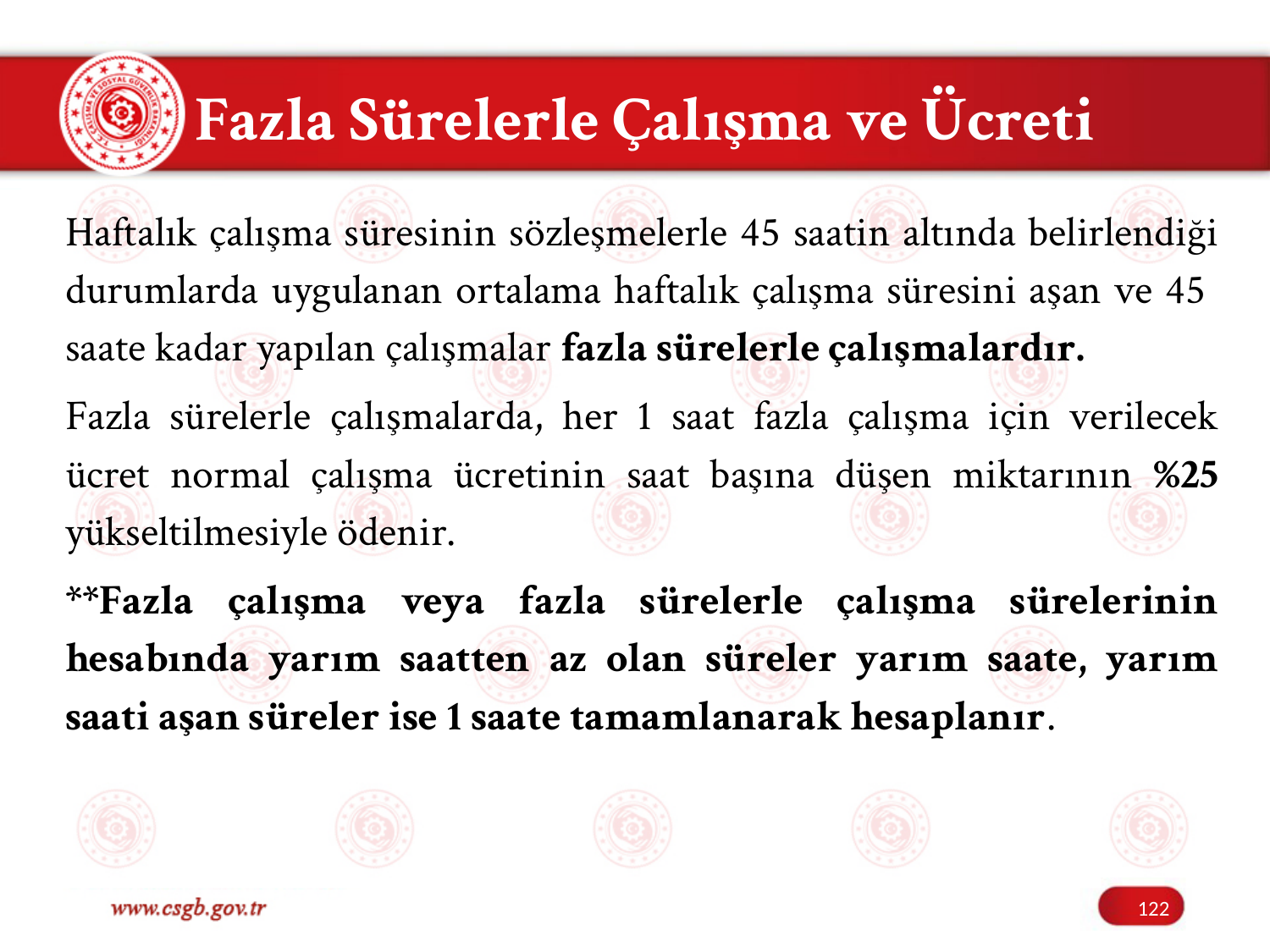

# Fazla Sürelerle Çalışma ve Ücreti
Haftalık çalışma süresinin sözleşmelerle 45 saatin altında belirlendiği durumlarda uygulanan ortalama haftalık çalışma süresini aşan ve 45  saate kadar yapılan çalışmalar fazla sürelerle çalışmalardır.
Fazla sürelerle çalışmalarda, her 1 saat fazla çalışma için verilecek ücret normal çalışma ücretinin saat başına düşen miktarının %25 yükseltilmesiyle ödenir.
**Fazla çalışma veya fazla sürelerle çalışma sürelerinin hesabında yarım saatten az olan süreler yarım saate, yarım saati aşan süreler ise 1 saate tamamlanarak hesaplanır.
122